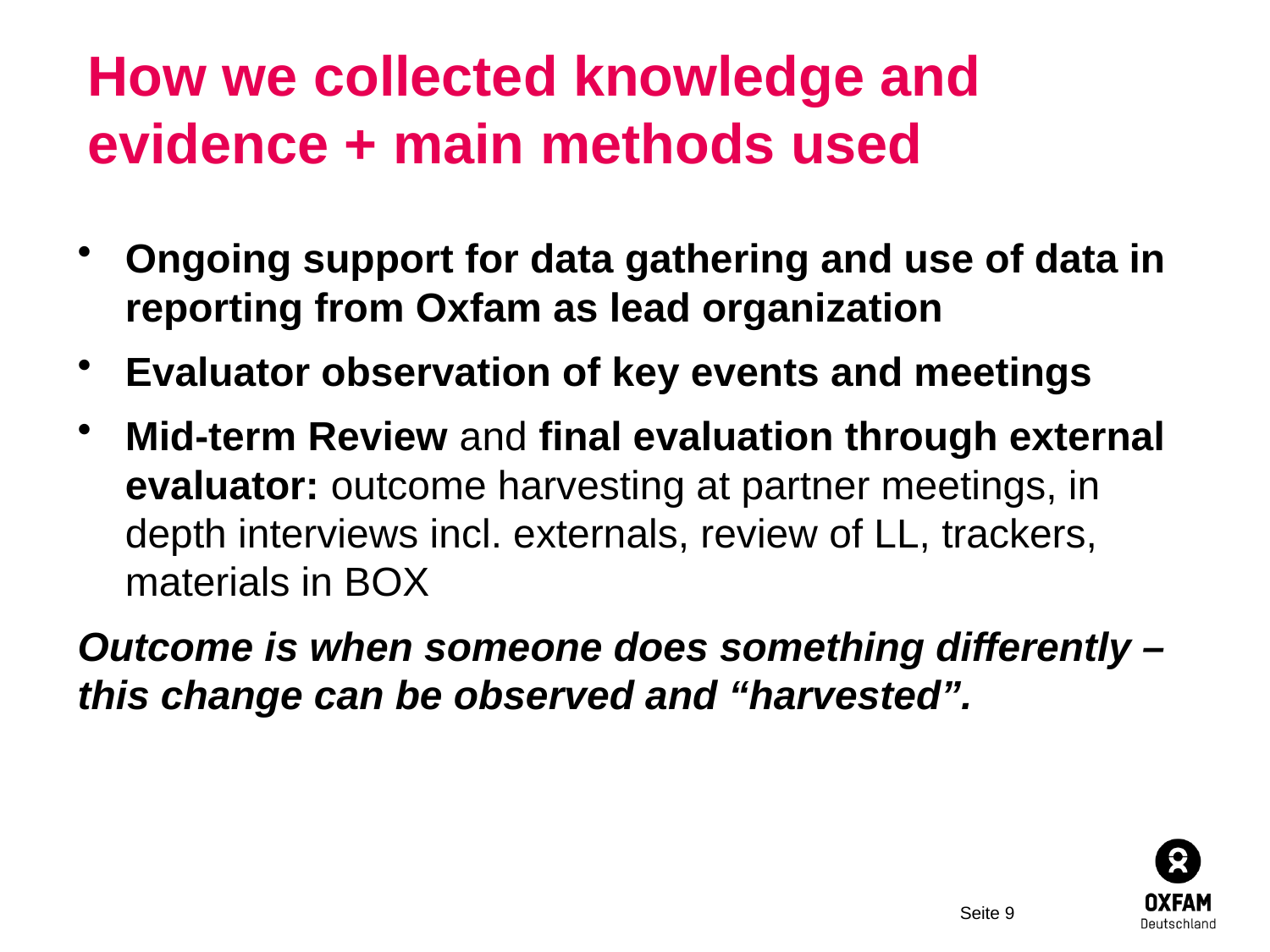

# How we collected knowledge and evidence + main methods used
Ongoing support for data gathering and use of data in reporting from Oxfam as lead organization
Evaluator observation of key events and meetings
Mid-term Review and final evaluation through external evaluator: outcome harvesting at partner meetings, in depth interviews incl. externals, review of LL, trackers, materials in BOX
Outcome is when someone does something differently – this change can be observed and “harvested”.